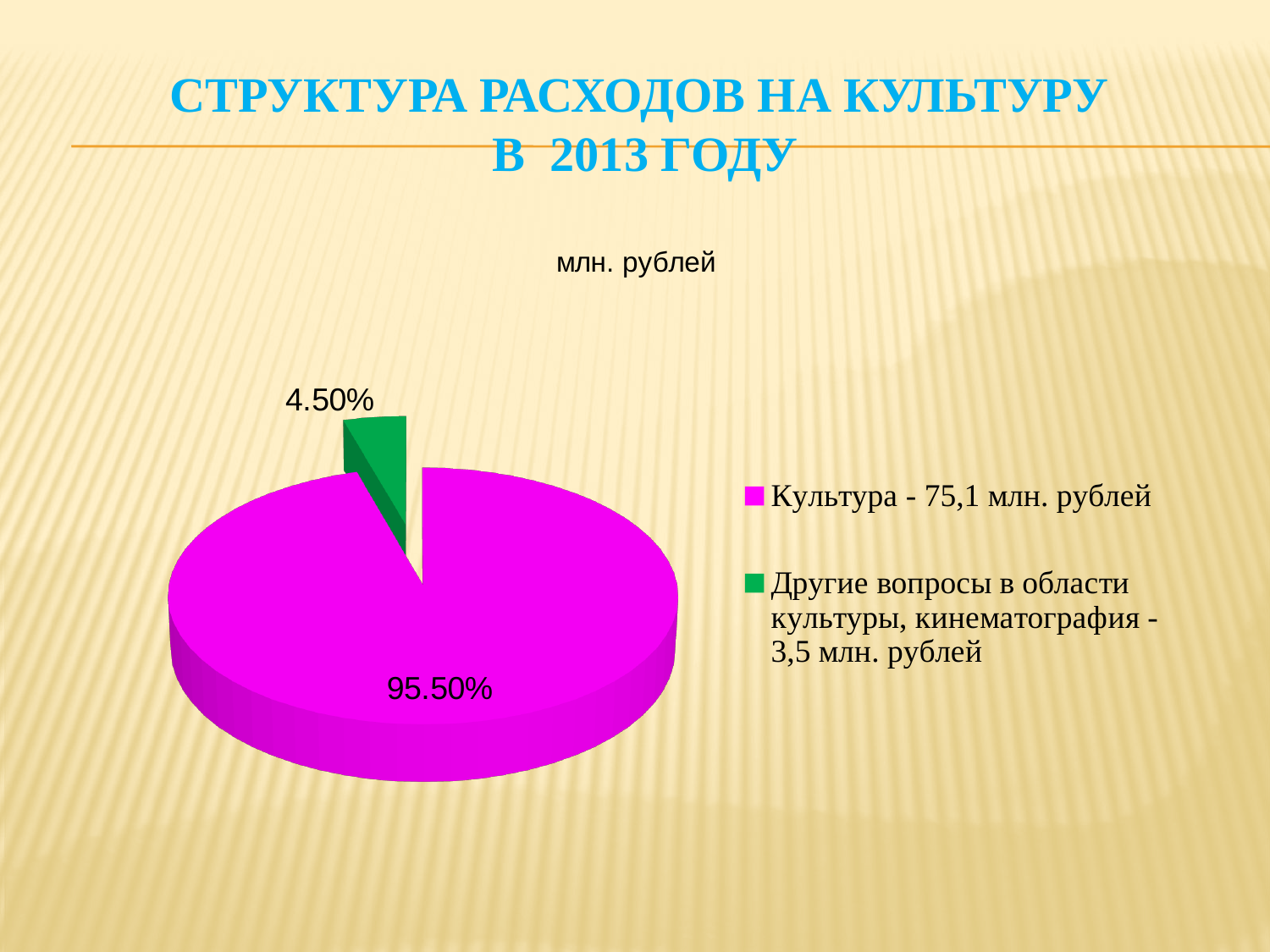

# Структура расходов на культуру в  2013 году

[unsupported chart]